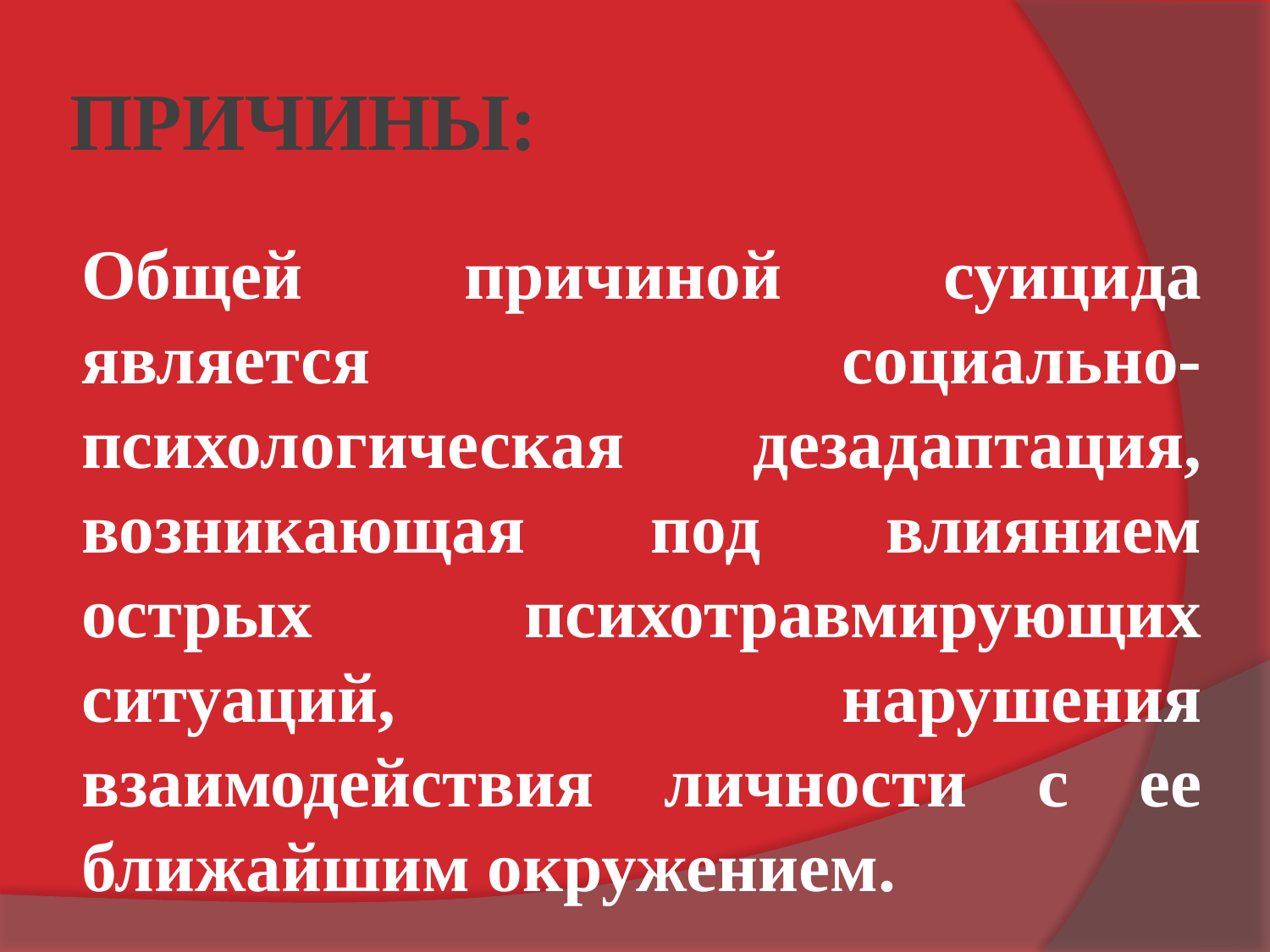

# ПРИЧИНЫ:
Общей причиной суицида является социально-психологическая дезадаптация, возникающая под влиянием острых психотравмирующих ситуаций, нарушения взаимодействия личности с ее ближайшим окружением.